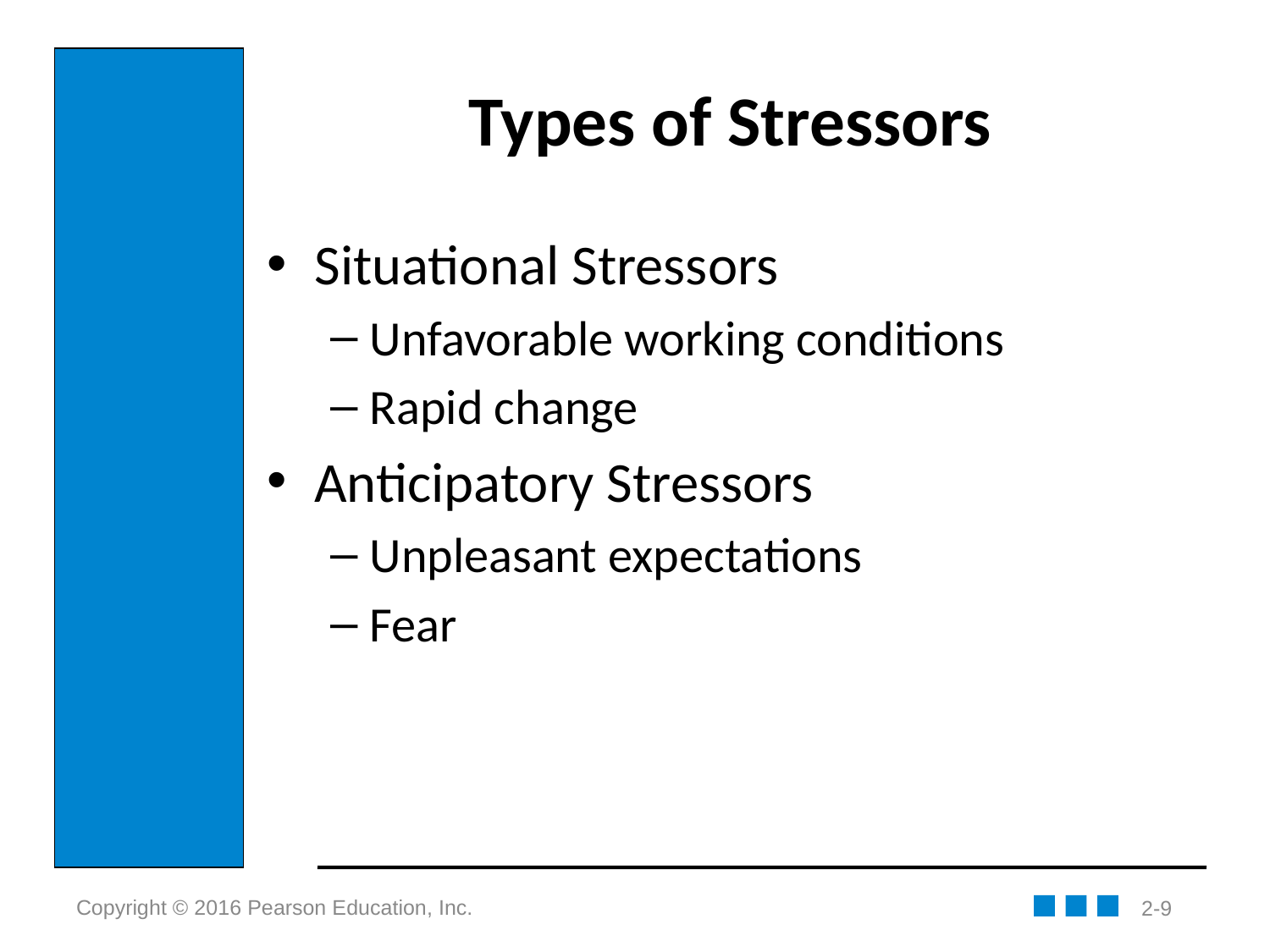

# Types of Stressors

Situational Stressors
Unfavorable working conditions
Rapid change
Anticipatory Stressors
Unpleasant expectations
Fear

2-9
Copyright © 2016 Pearson Education, Inc.